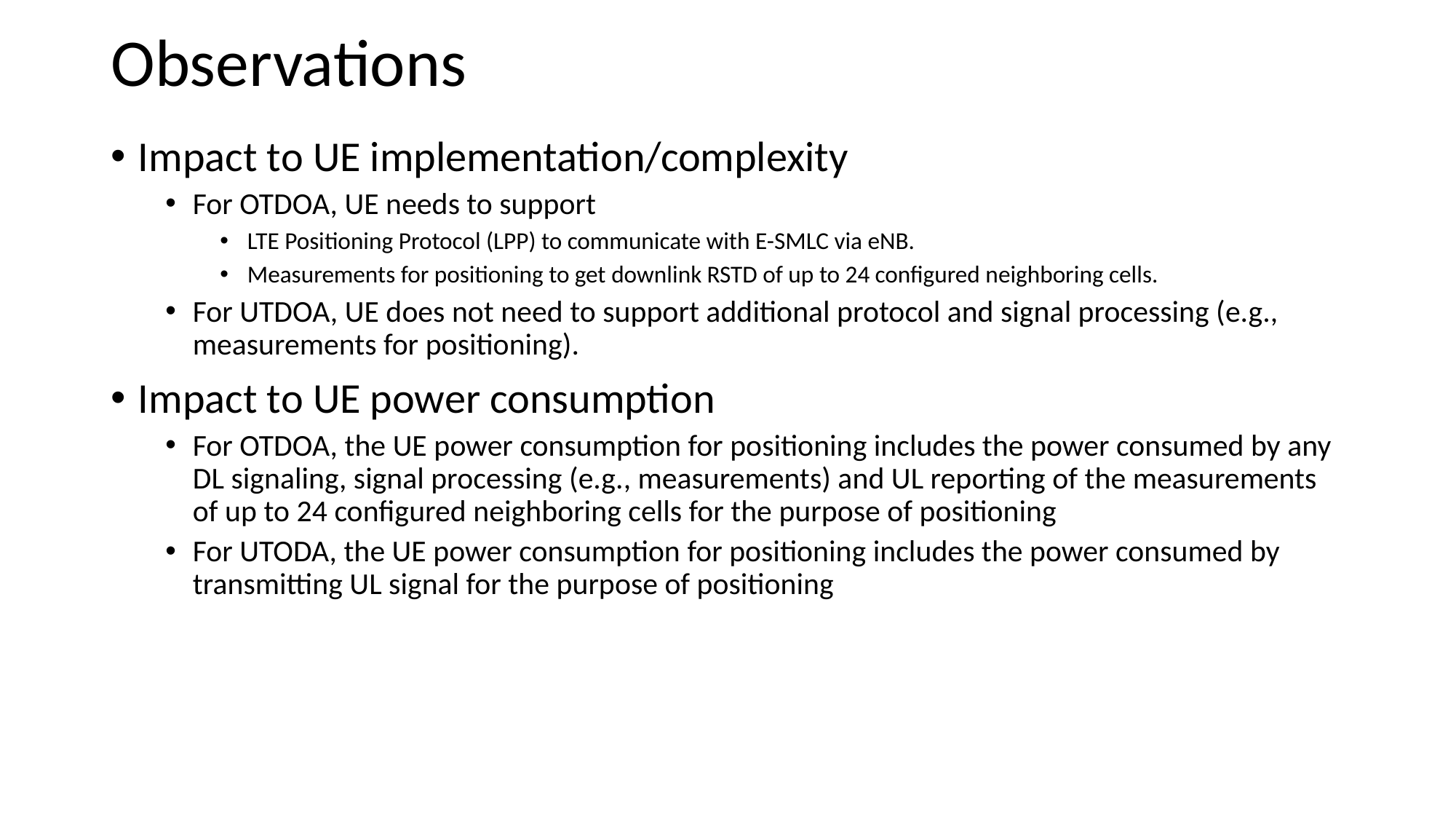

# Observations
Impact to UE implementation/complexity
For OTDOA, UE needs to support
LTE Positioning Protocol (LPP) to communicate with E-SMLC via eNB.
Measurements for positioning to get downlink RSTD of up to 24 configured neighboring cells.
For UTDOA, UE does not need to support additional protocol and signal processing (e.g., measurements for positioning).
Impact to UE power consumption
For OTDOA, the UE power consumption for positioning includes the power consumed by any DL signaling, signal processing (e.g., measurements) and UL reporting of the measurements of up to 24 configured neighboring cells for the purpose of positioning
For UTODA, the UE power consumption for positioning includes the power consumed by transmitting UL signal for the purpose of positioning